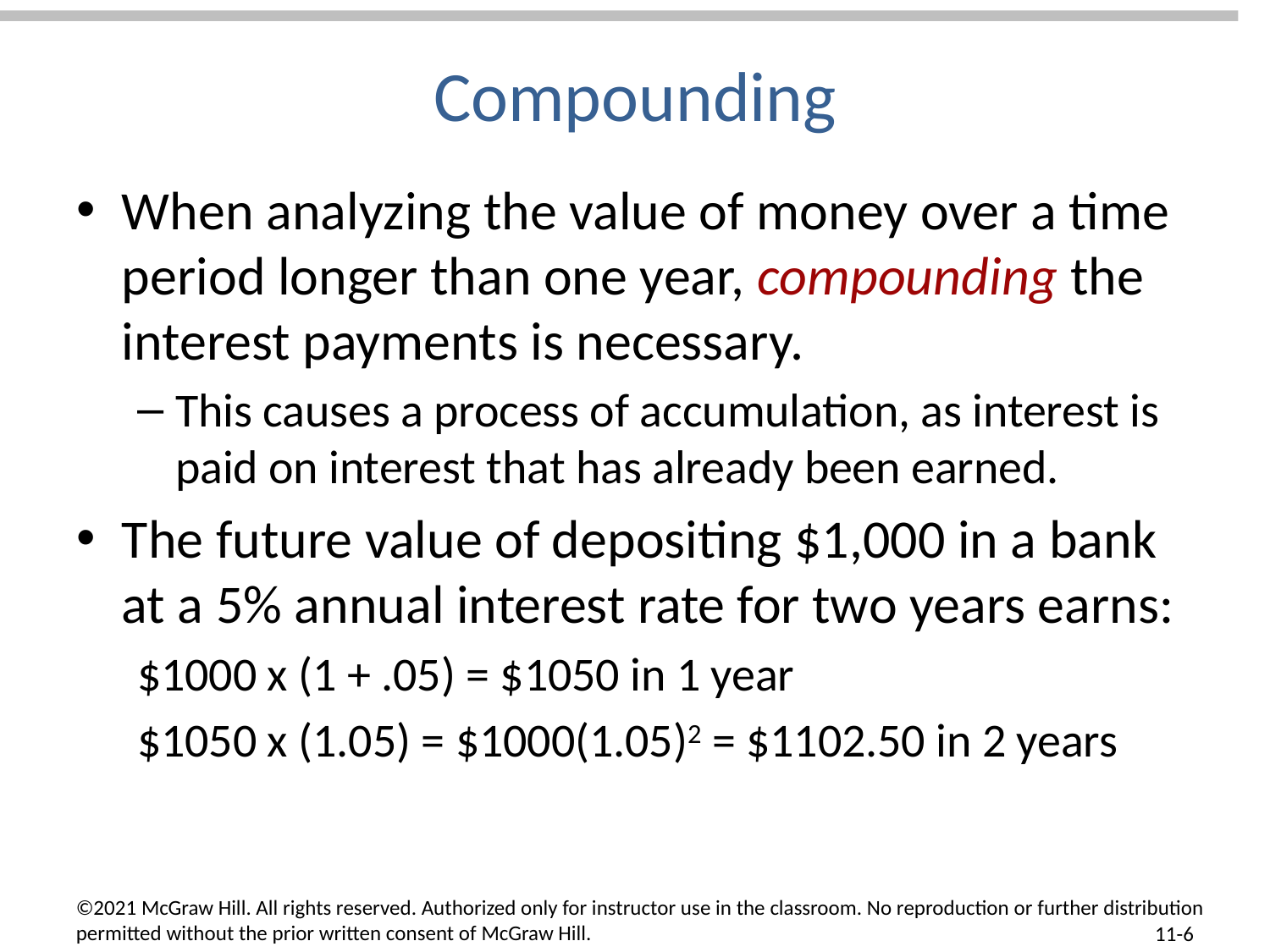

# Compounding
When analyzing the value of money over a time period longer than one year, compounding the interest payments is necessary.
This causes a process of accumulation, as interest is paid on interest that has already been earned.
The future value of depositing $1,000 in a bank at a 5% annual interest rate for two years earns:
$1000 x (1 + .05) = $1050 in 1 year
$1050 x (1.05) = $1000(1.05)2 = $1102.50 in 2 years